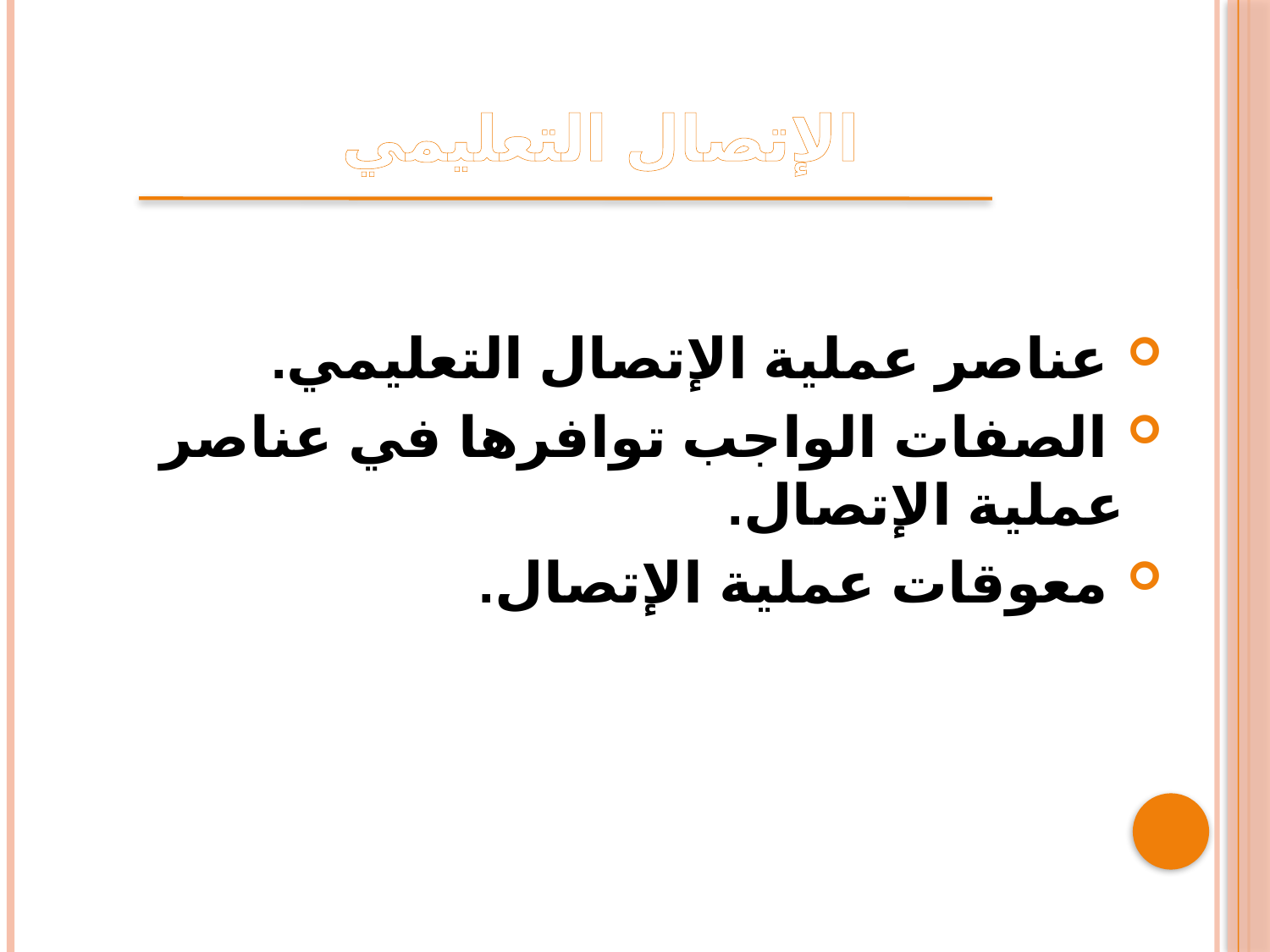

# الإتصال التعليمي
 عناصر عملية الإتصال التعليمي.
 الصفات الواجب توافرها في عناصر عملية الإتصال.
 معوقات عملية الإتصال.